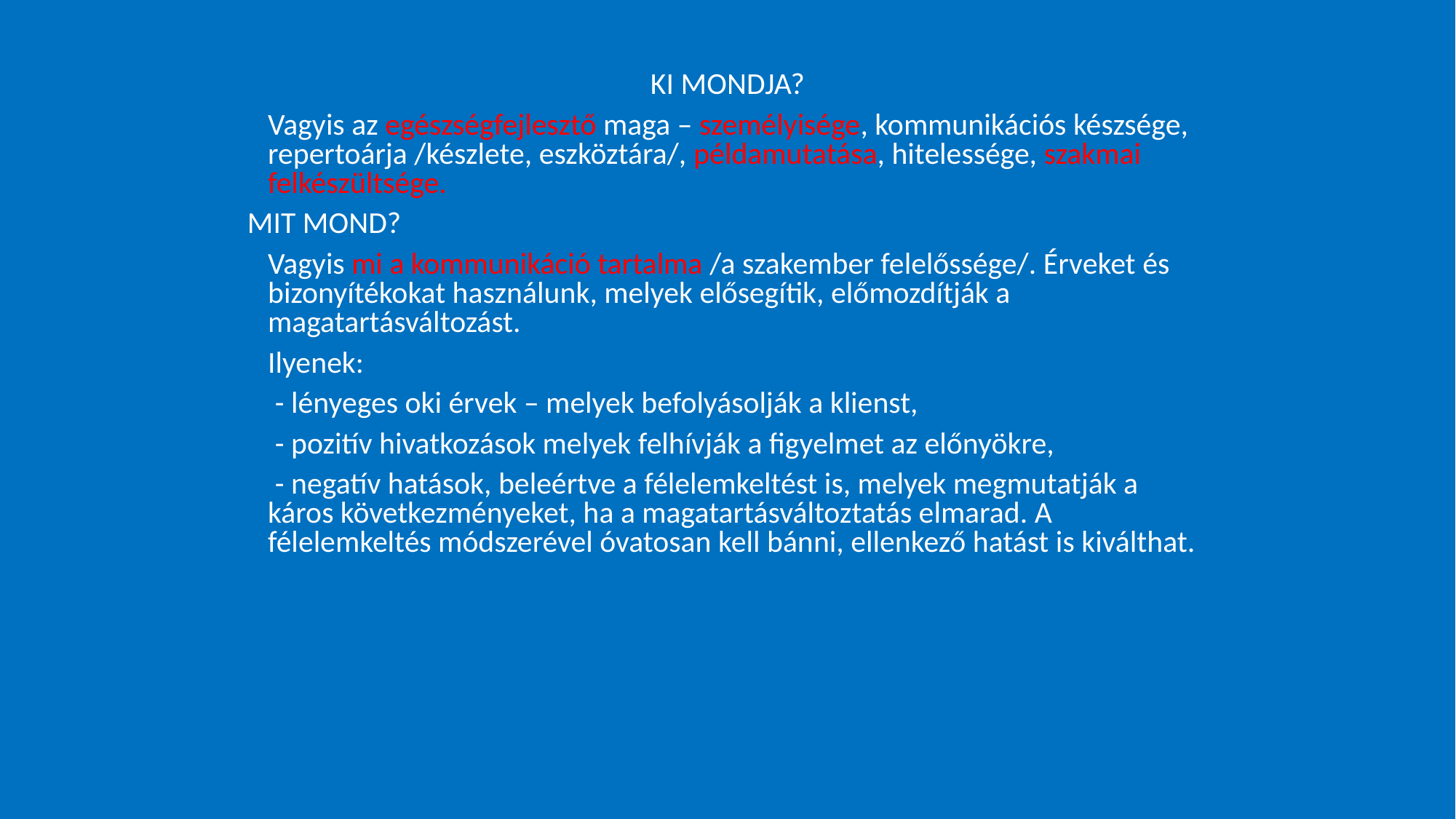

KI MONDJA?
	Vagyis az egészségfejlesztő maga – személyisége, kommunikációs készsége, repertoárja /készlete, eszköztára/, példamutatása, hitelessége, szakmai felkészültsége.
MIT MOND?
	Vagyis mi a kommunikáció tartalma /a szakember felelőssége/. Érveket és bizonyítékokat használunk, melyek elősegítik, előmozdítják a magatartásváltozást.
	Ilyenek:
    - lényeges oki érvek – melyek befolyásolják a klienst,
    - pozitív hivatkozások melyek felhívják a figyelmet az előnyökre,
    - negatív hatások, beleértve a félelemkeltést is, melyek megmutatják a káros következményeket, ha a magatartásváltoztatás elmarad. A félelemkeltés módszerével óvatosan kell bánni, ellenkező hatást is kiválthat.